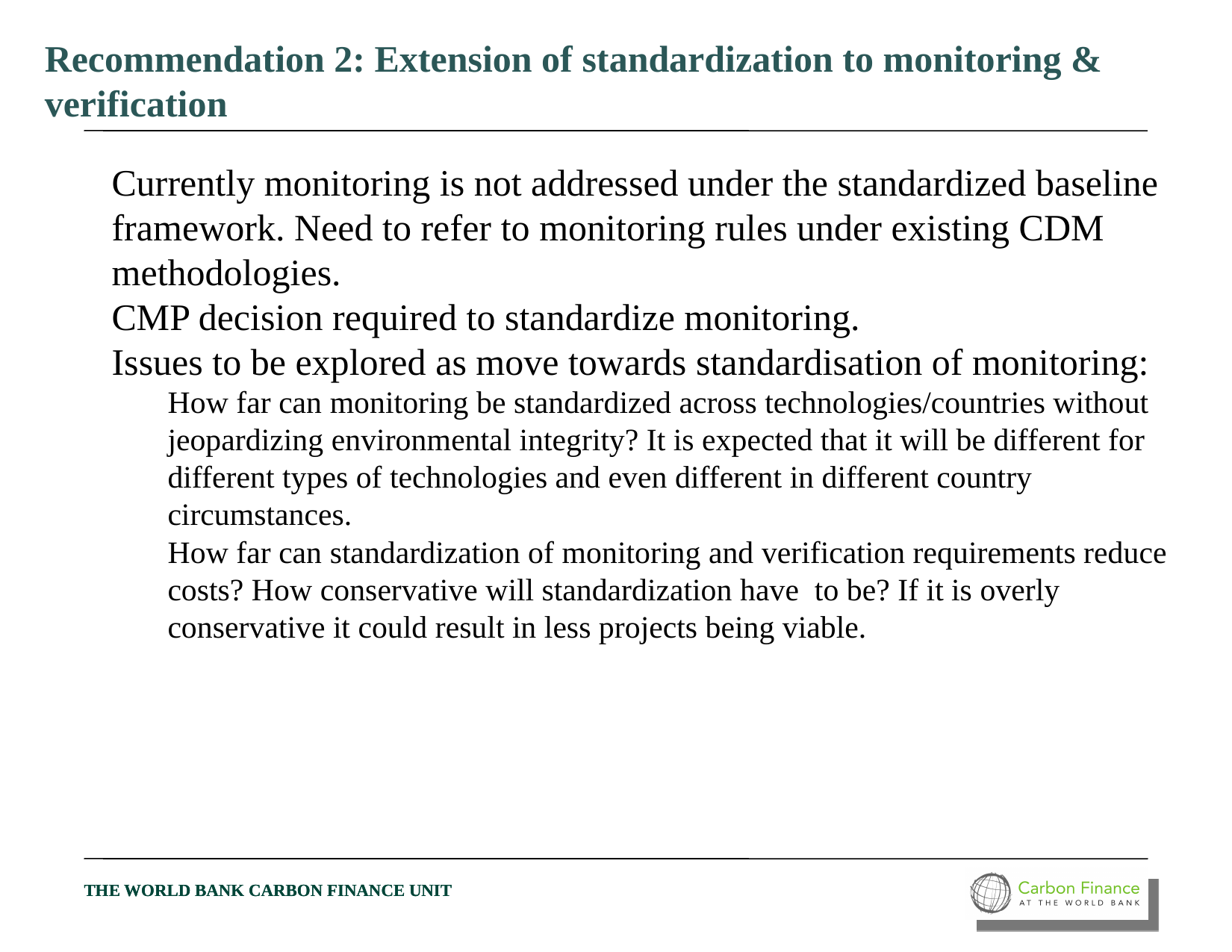

Recommendation 2: Extension of standardization to monitoring & verification
Currently monitoring is not addressed under the standardized baseline framework. Need to refer to monitoring rules under existing CDM methodologies.
CMP decision required to standardize monitoring.
Issues to be explored as move towards standardisation of monitoring:
How far can monitoring be standardized across technologies/countries without jeopardizing environmental integrity? It is expected that it will be different for different types of technologies and even different in different country circumstances.
How far can standardization of monitoring and verification requirements reduce costs? How conservative will standardization have  to be? If it is overly conservative it could result in less projects being viable.